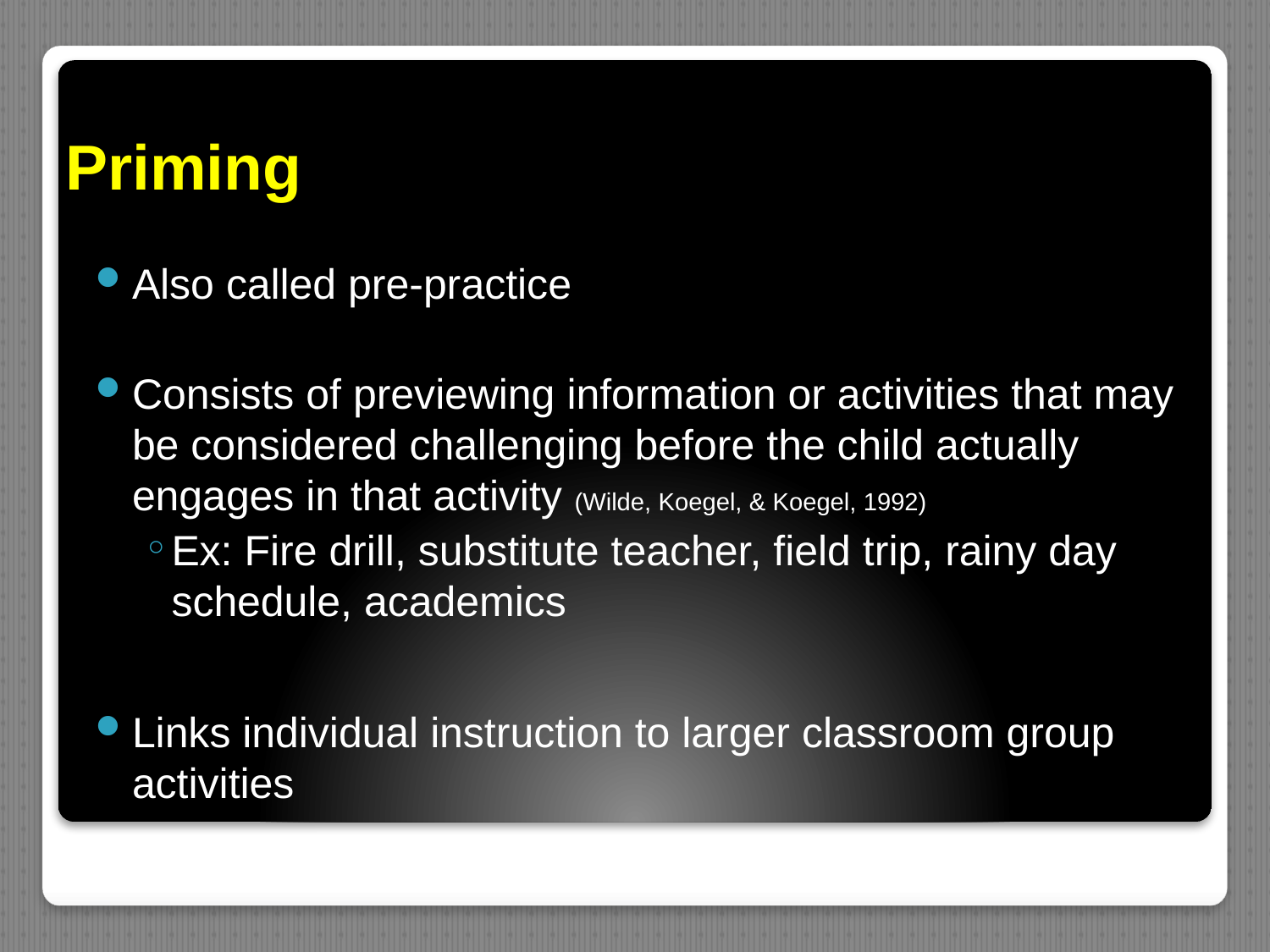

# Priming
Also called pre-practice

Consists of previewing information or activities that may be considered challenging before the child actually engages in that activity (Wilde, Koegel, & Koegel, 1992)
Ex: Fire drill, substitute teacher, field trip, rainy day schedule, academics

Links individual instruction to larger classroom group activities